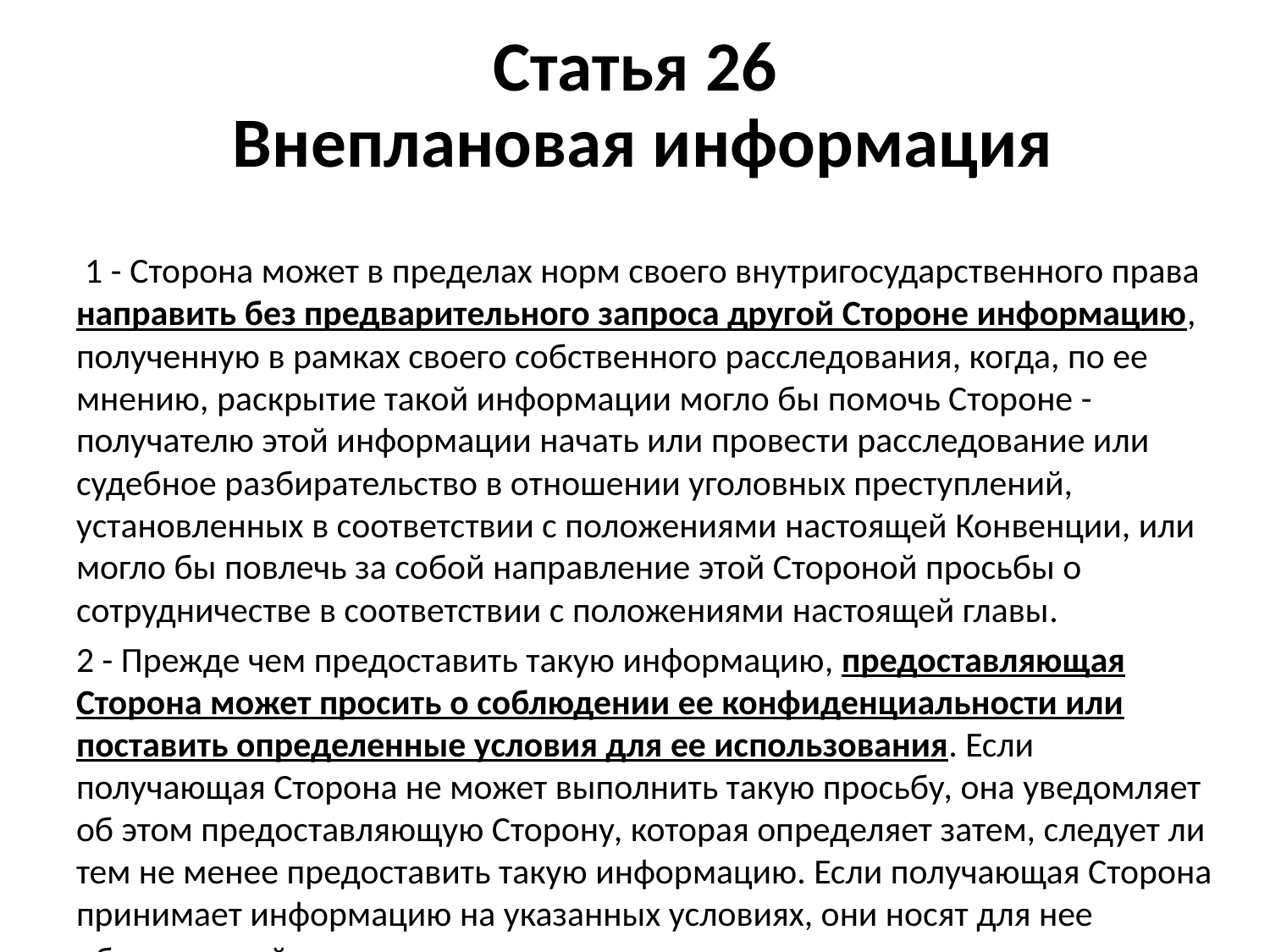

# Статья 26 Внеплановая информация
 1 - Сторона может в пределах норм своего внутригосударственного права направить без предварительного запроса другой Стороне информацию, полученную в рамках своего собственного расследования, когда, по ее мнению, раскрытие такой информации могло бы помочь Стороне - получателю этой информации начать или провести расследование или судебное разбирательство в отношении уголовных преступлений, установленных в соответствии с положениями настоящей Конвенции, или могло бы повлечь за собой направление этой Стороной просьбы о сотрудничестве в соответствии с положениями настоящей главы.
2 - Прежде чем предоставить такую информацию, предоставляющая Сторона может просить о соблюдении ее конфиденциальности или поставить определенные условия для ее использования. Если получающая Сторона не может выполнить такую просьбу, она уведомляет об этом предоставляющую Сторону, которая определяет затем, следует ли тем не менее предоставить такую информацию. Если получающая Сторона принимает информацию на указанных условиях, они носят для нее обязательный характер.